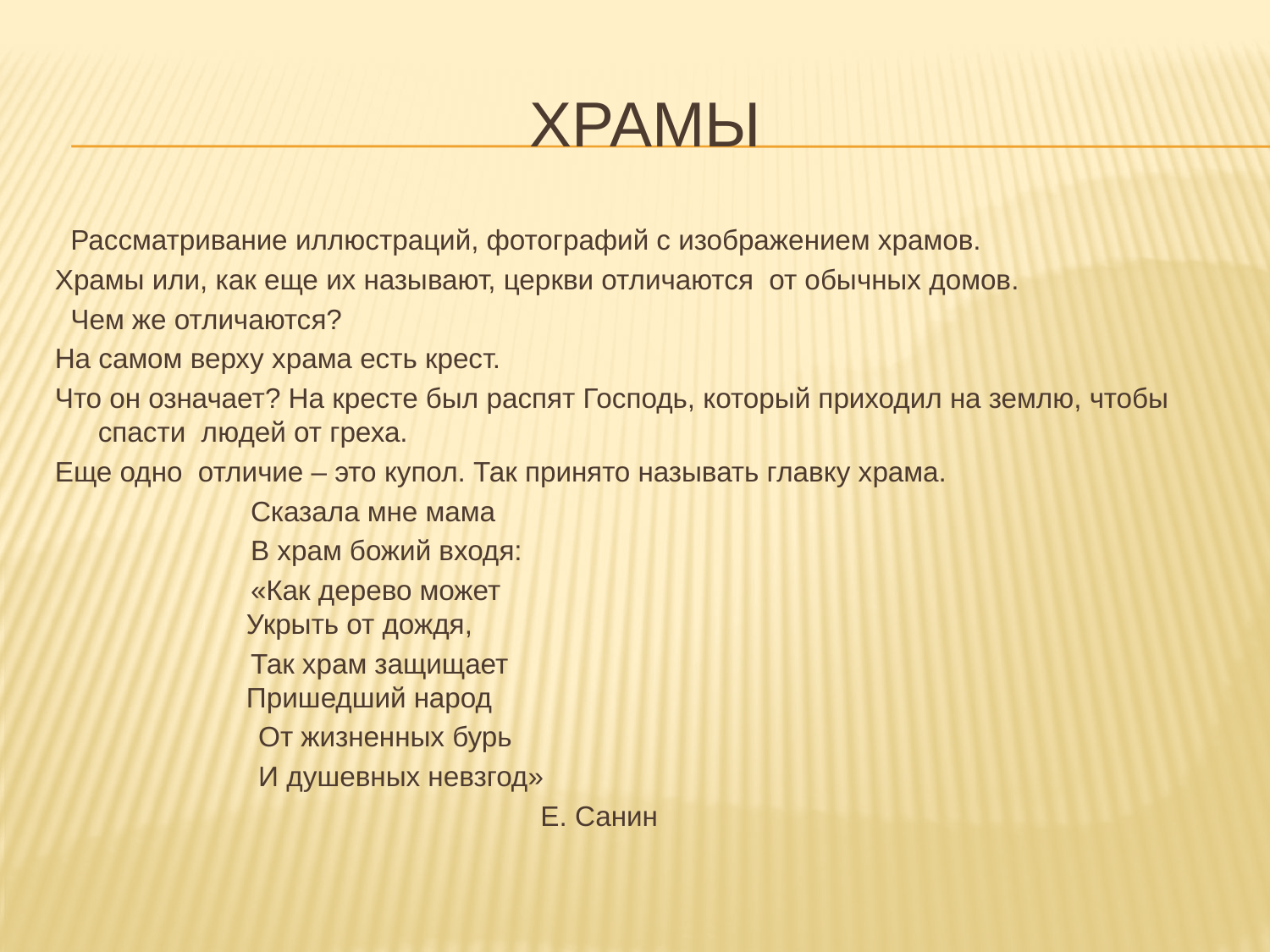

# Храмы
  Рассматривание иллюстраций, фотографий с изображением храмов.
Храмы или, как еще их называют, церкви отличаются  от обычных домов.
  Чем же отличаются?
На самом верху храма есть крест.
Что он означает? На кресте был распят Господь, который приходил на землю, чтобы спасти  людей от греха.
Еще одно  отличие – это купол. Так принято называть главку храма.
                         Сказала мне мама
                         В храм божий входя:
                         «Как дерево может
                   Укрыть от дождя,
                         Так храм защищает
                   Пришедший народ
                          От жизненных бурь
                          И душевных невзгод»
                                                              Е. Санин